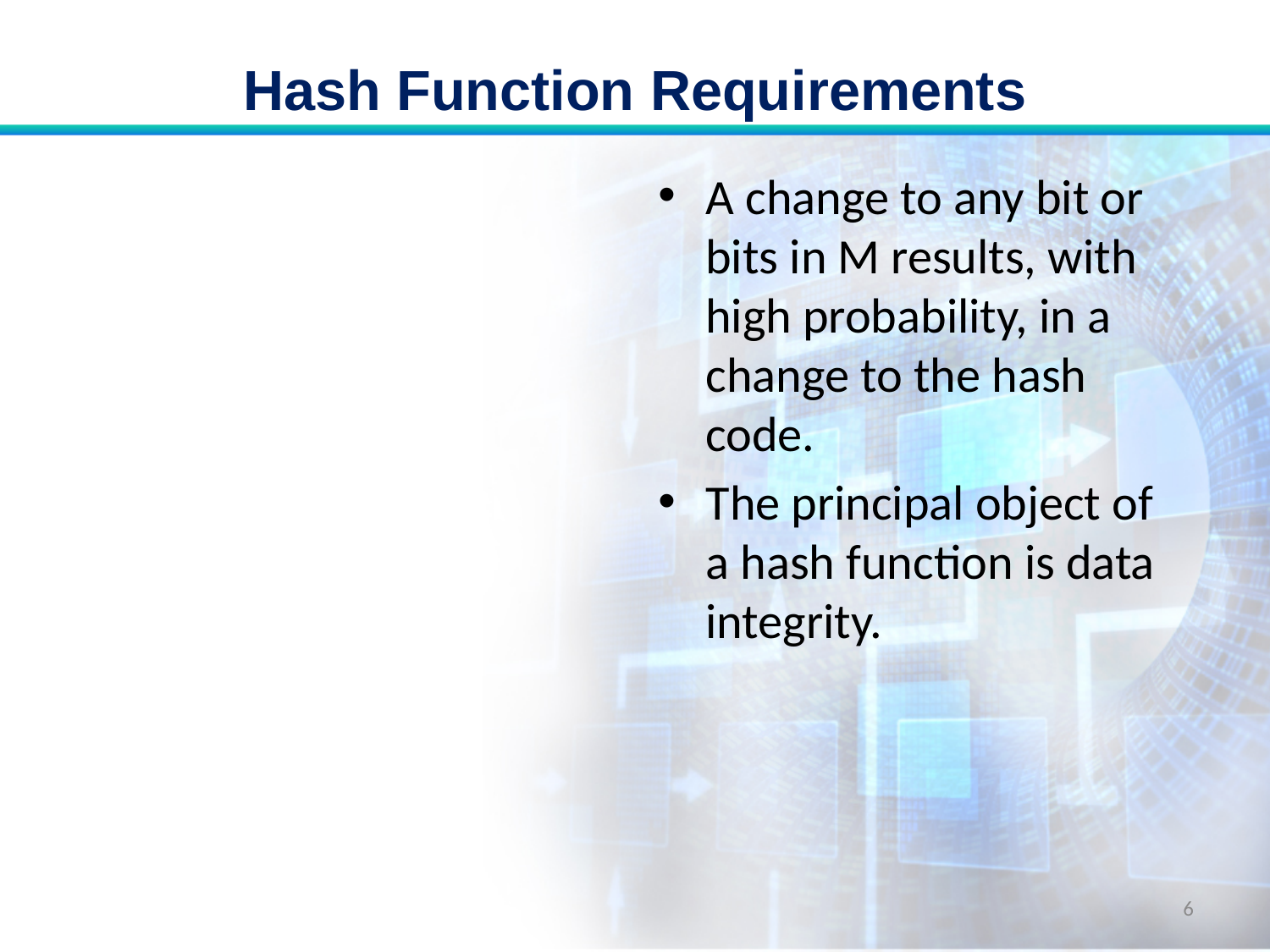

# Hash Function Requirements
A change to any bit or bits in M results, with high probability, in a change to the hash code.
The principal object of a hash function is data integrity.

6